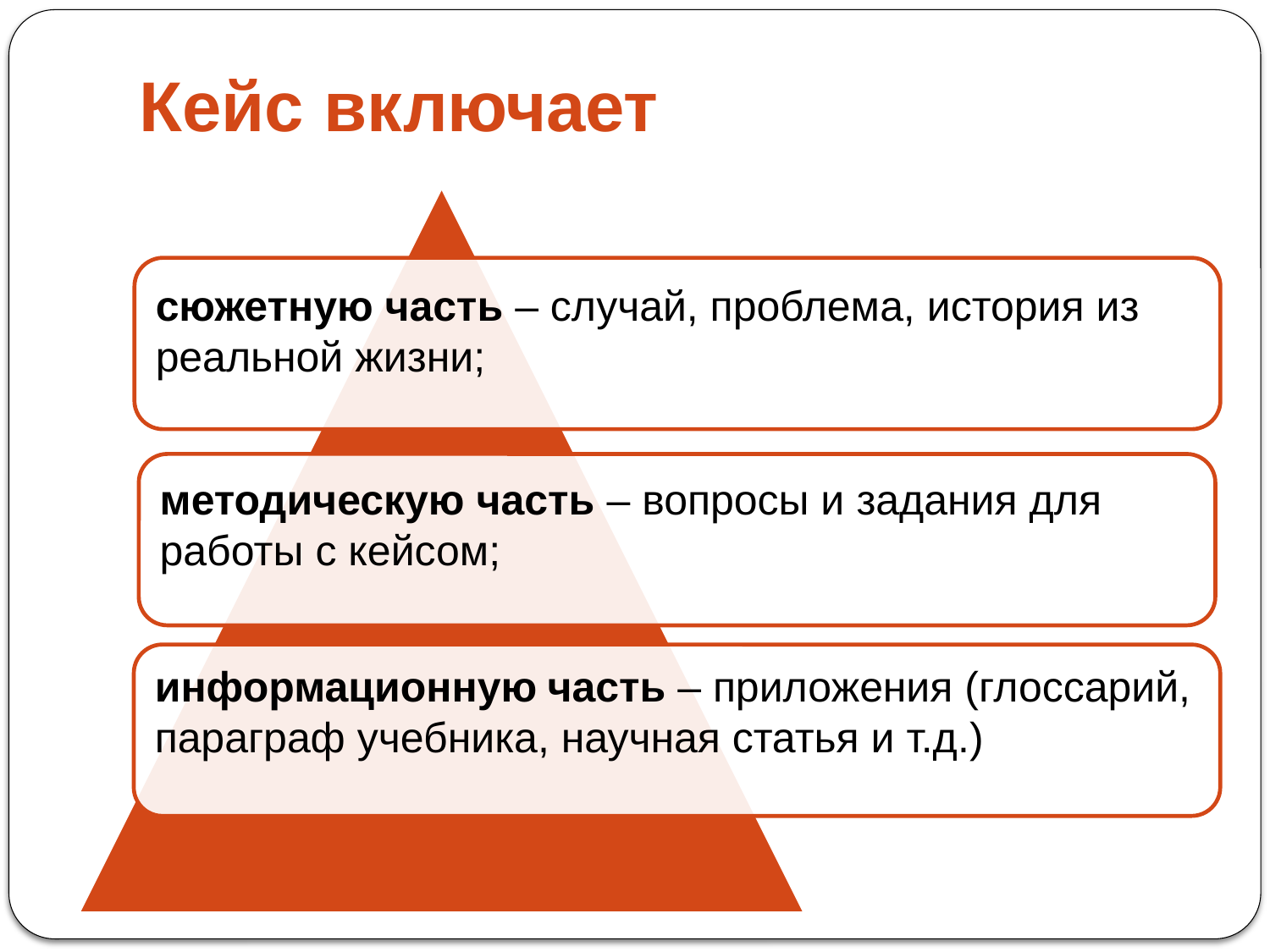

# Кейс включает
сюжетную часть – случай, проблема, история из реальной жизни;

методическую часть – вопросы и задания для работы с кейсом;

информационную часть – приложения (глоссарий, параграф учебника, научная статья и т.д.)